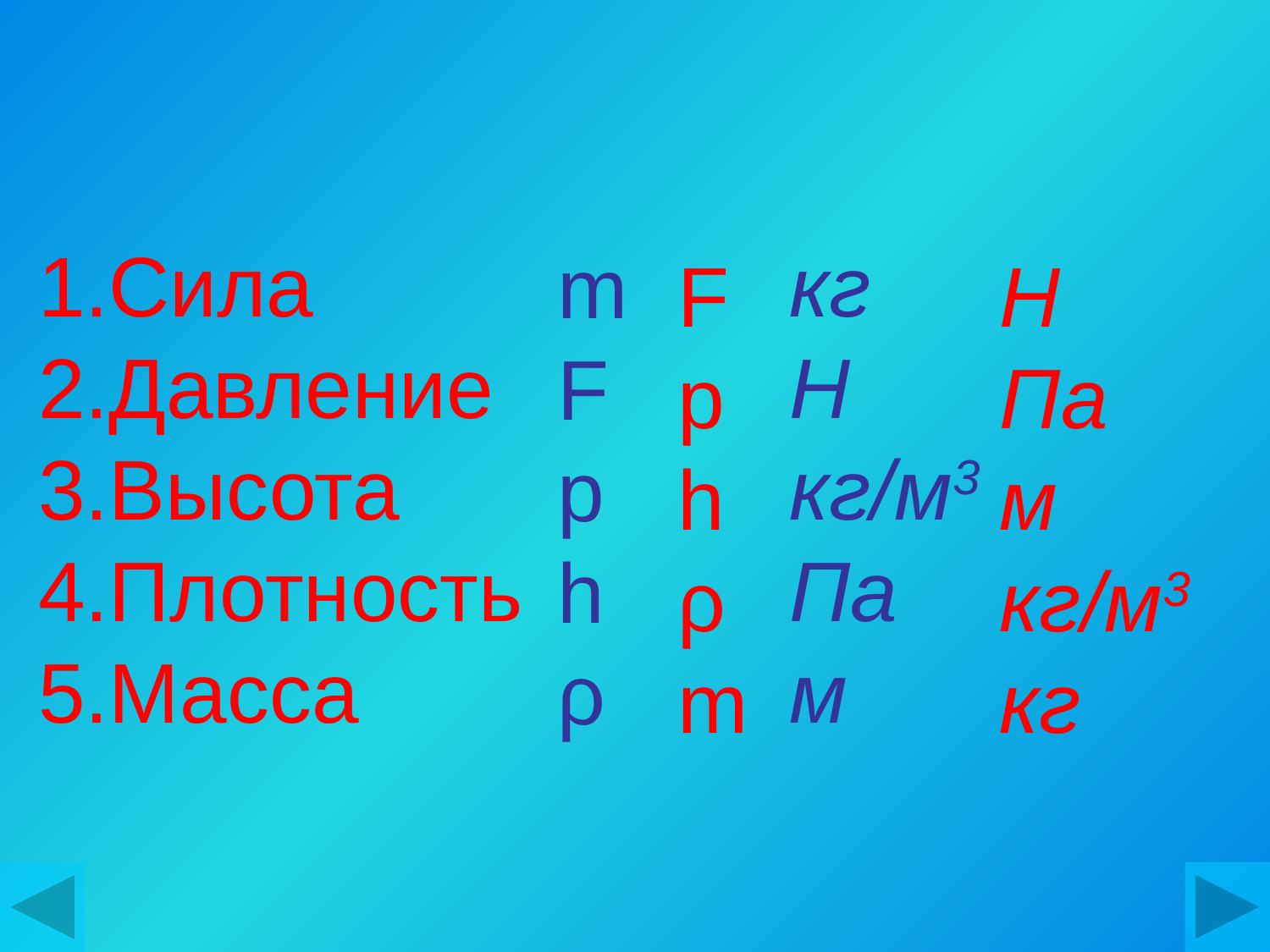

Сила
Давление
Высота
Плотность
Масса
кг
H
кг/м3
Па
м

m
F
p
h
ρ

F
p
h
ρ
m

H
Па
м
кг/м3
кг